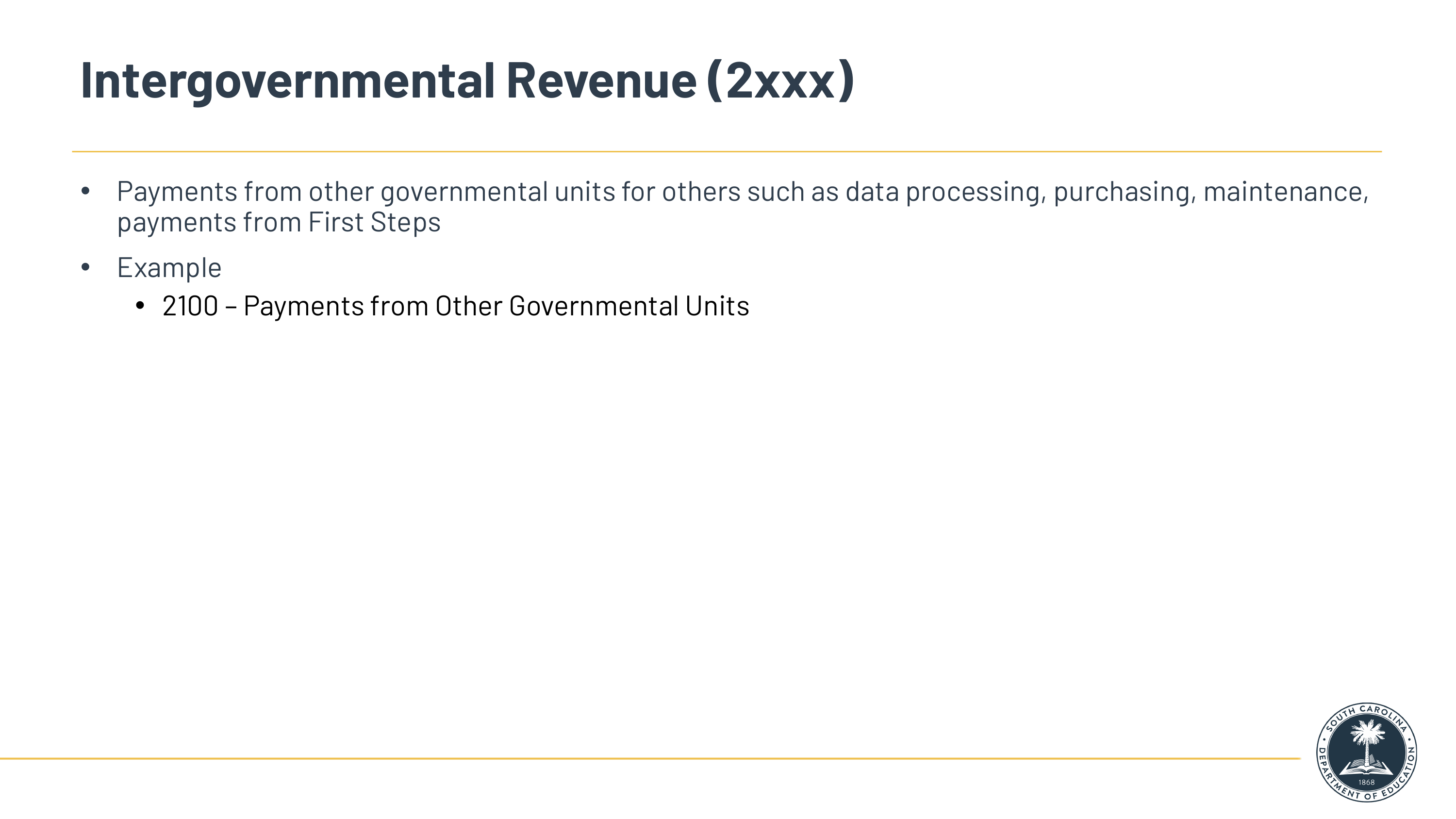

# Intergovernmental Revenue (2xxx)
Payments from other governmental units for others such as data processing, purchasing, maintenance, payments from First Steps
Example
2100 – Payments from Other Governmental Units